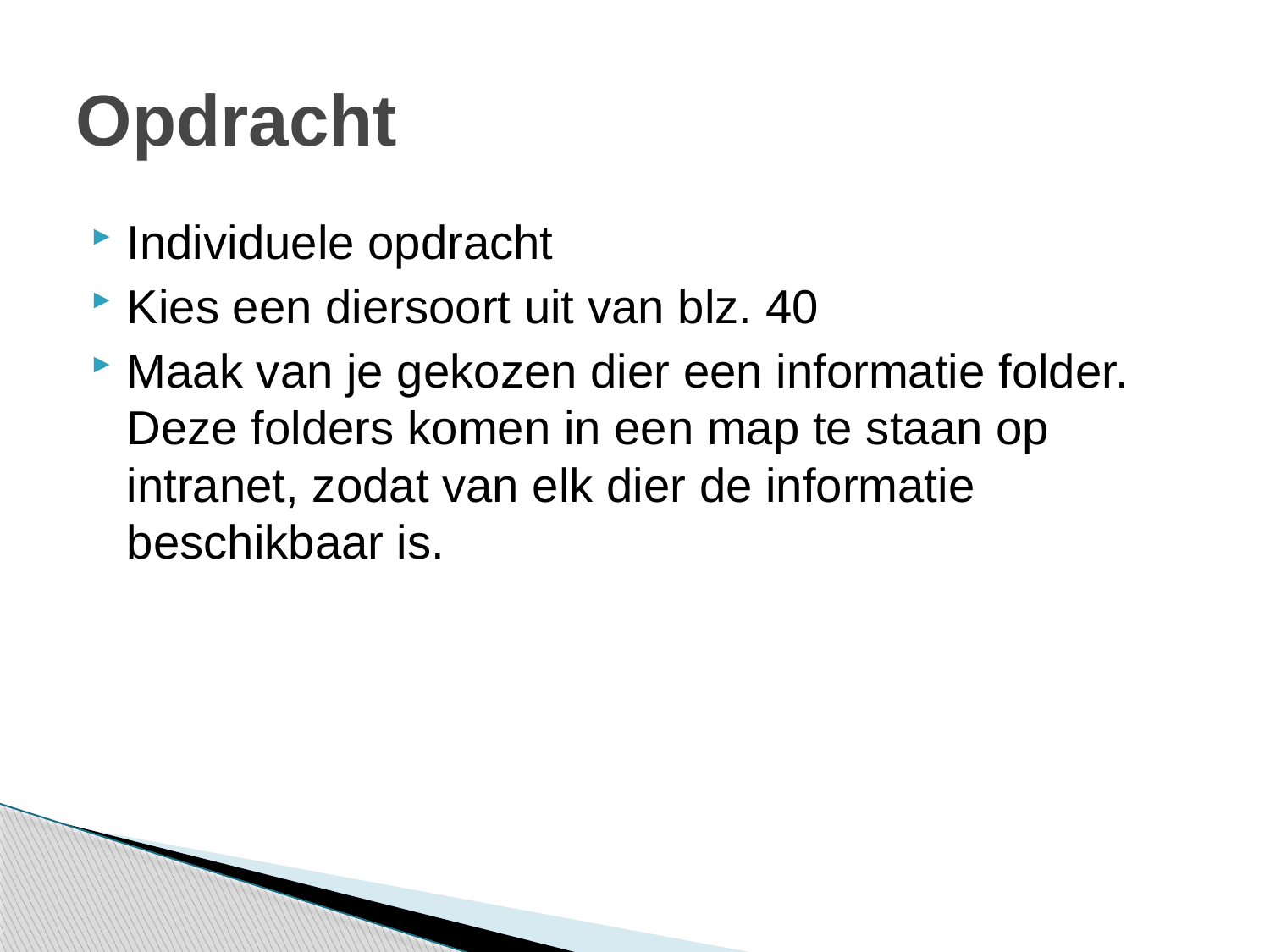

# Opdracht
Individuele opdracht
Kies een diersoort uit van blz. 40
Maak van je gekozen dier een informatie folder. Deze folders komen in een map te staan op intranet, zodat van elk dier de informatie beschikbaar is.